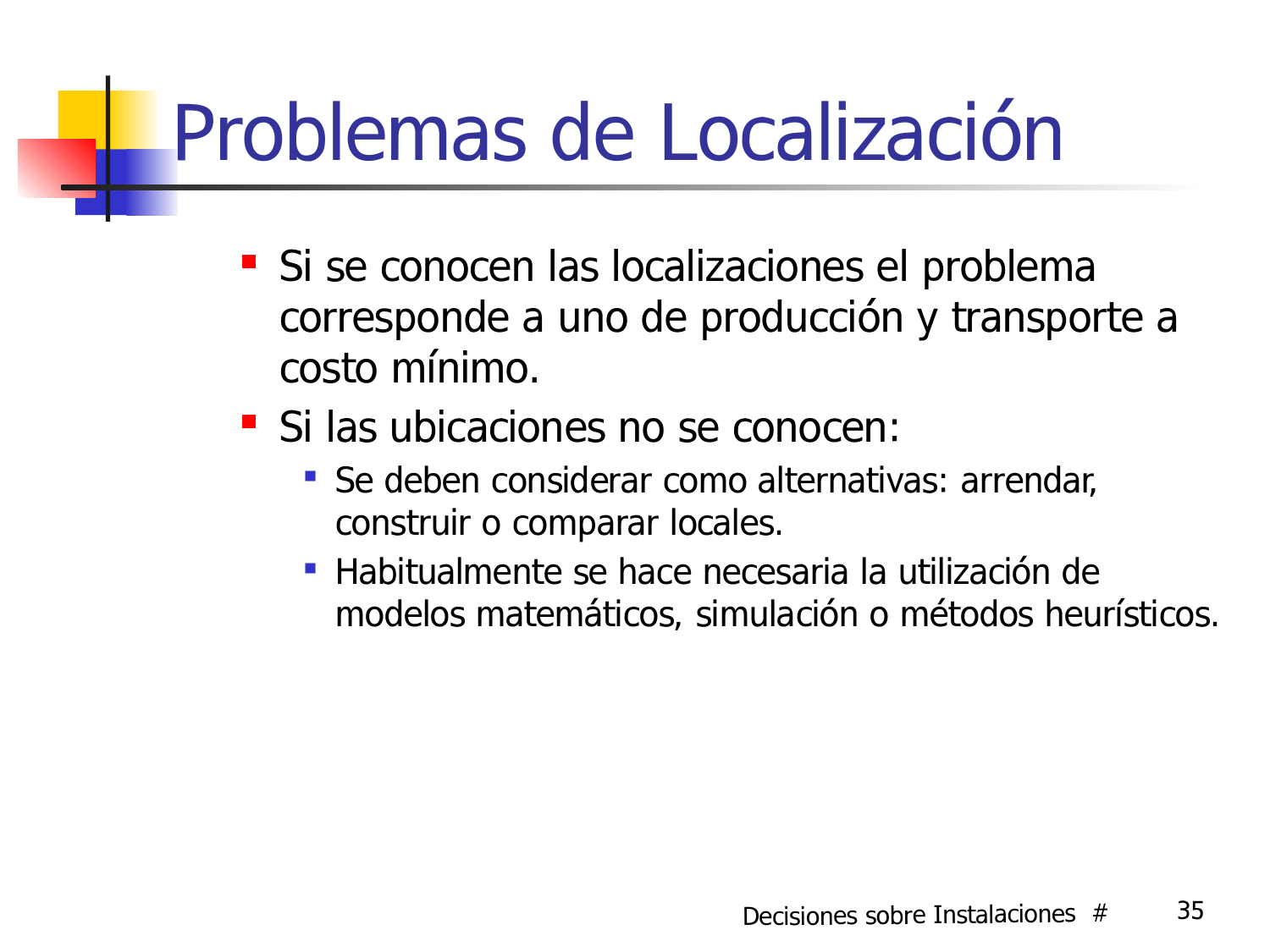

# Problemas de Localización
Si se conocen las localizaciones el problema corresponde a uno de producción y transporte a costo mínimo.
Si las ubicaciones no se conocen:
Se deben considerar como alternativas: arrendar, construir o comparar locales.
Habitualmente se hace necesaria la utilización de modelos matemáticos, simulación o métodos heurísticos.
35
Decisiones sobre Instalaciones  #